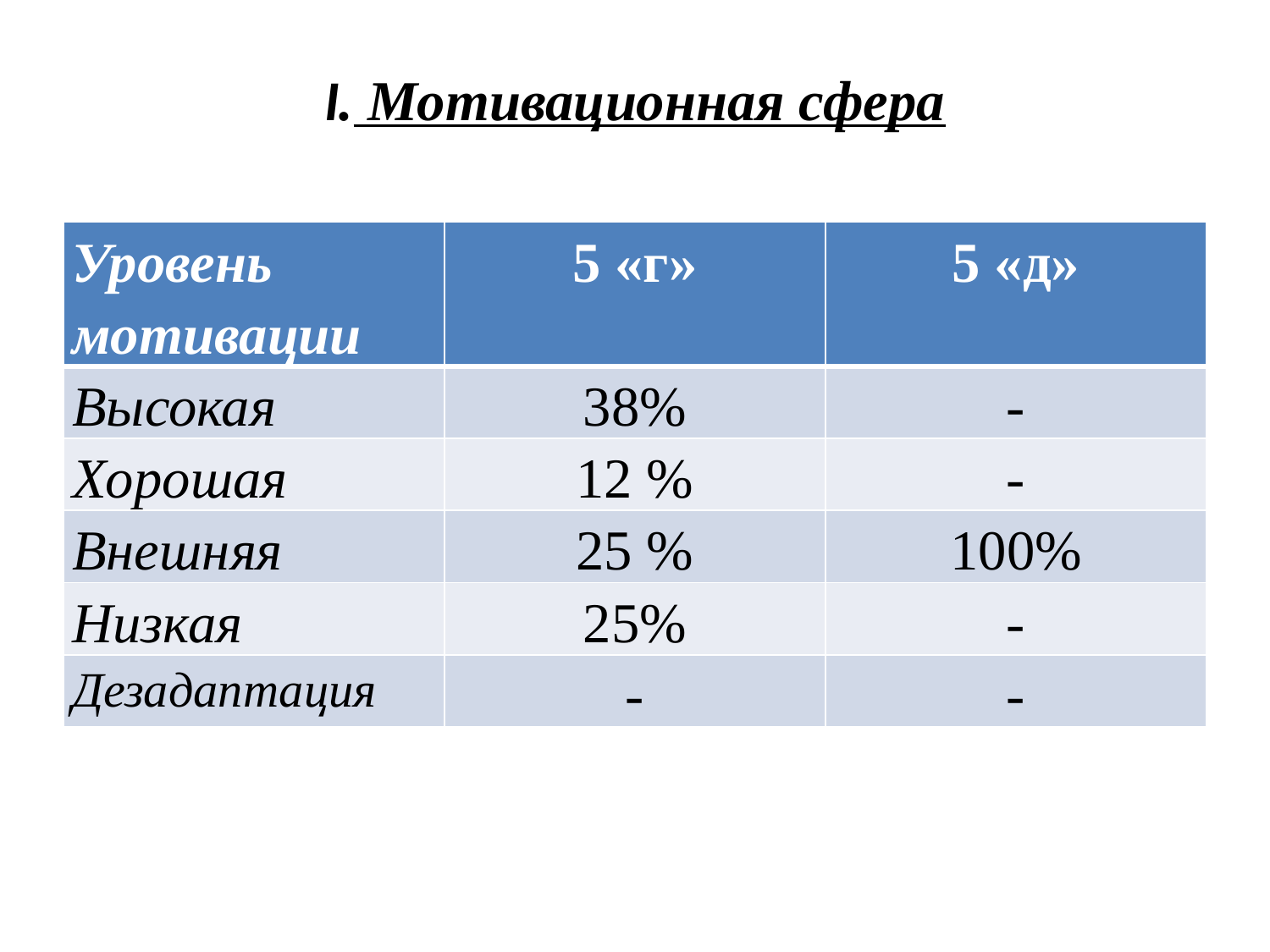

# I. Мотивационная сфера
| Уровень мотивации | 5 «г» | 5 «д» |
| --- | --- | --- |
| Высокая | 38% | - |
| Хорошая | 12 % | - |
| Внешняя | 25 % | 100% |
| Низкая | 25% | - |
| Дезадаптация | - | - |